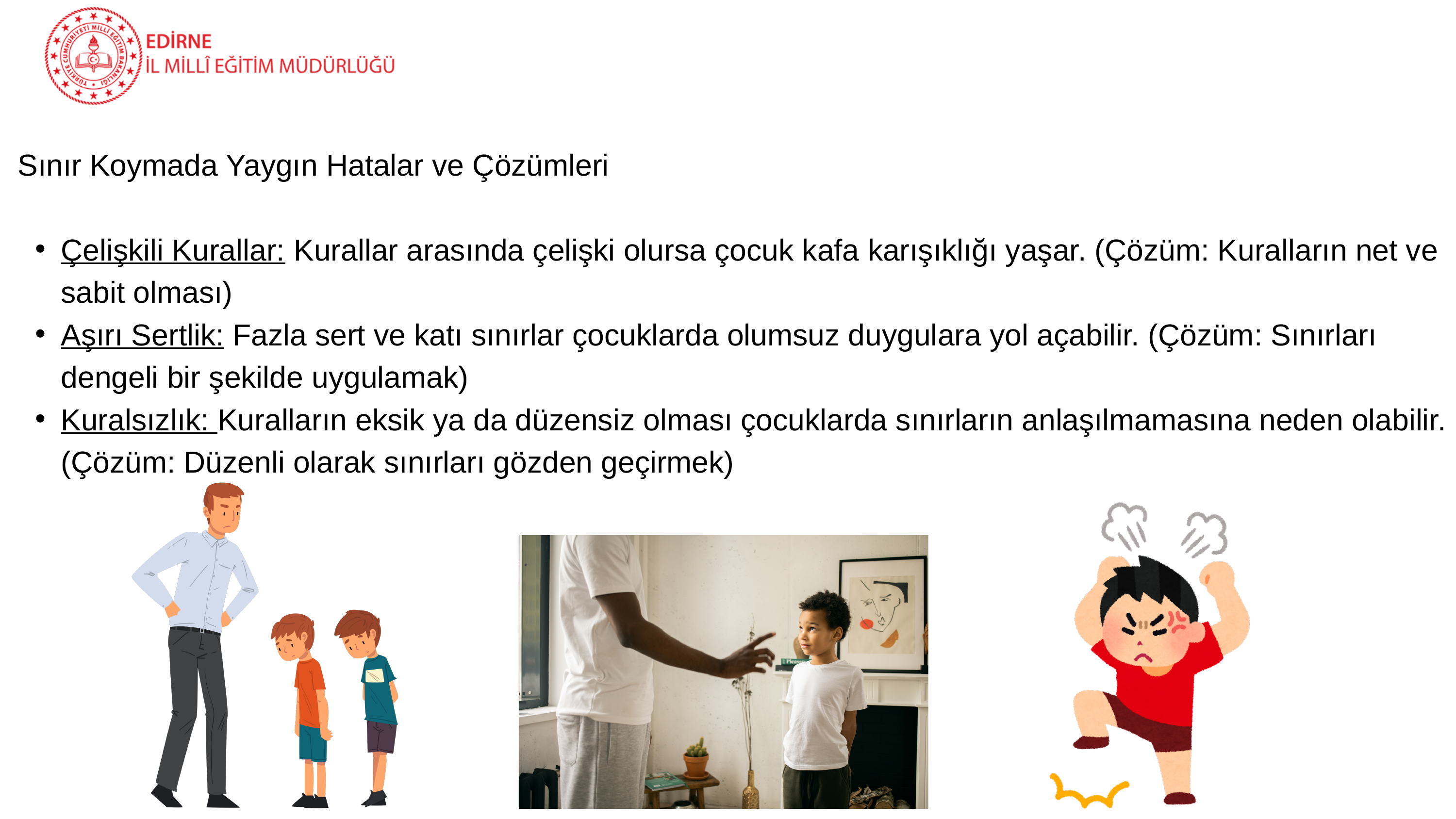

Sınır Koymada Yaygın Hatalar ve Çözümleri

Çelişkili Kurallar: Kurallar arasında çelişki olursa çocuk kafa karışıklığı yaşar. (Çözüm: Kuralların net ve sabit olması)
Aşırı Sertlik: Fazla sert ve katı sınırlar çocuklarda olumsuz duygulara yol açabilir. (Çözüm: Sınırları dengeli bir şekilde uygulamak)
Kuralsızlık: Kuralların eksik ya da düzensiz olması çocuklarda sınırların anlaşılmamasına neden olabilir. (Çözüm: Düzenli olarak sınırları gözden geçirmek)